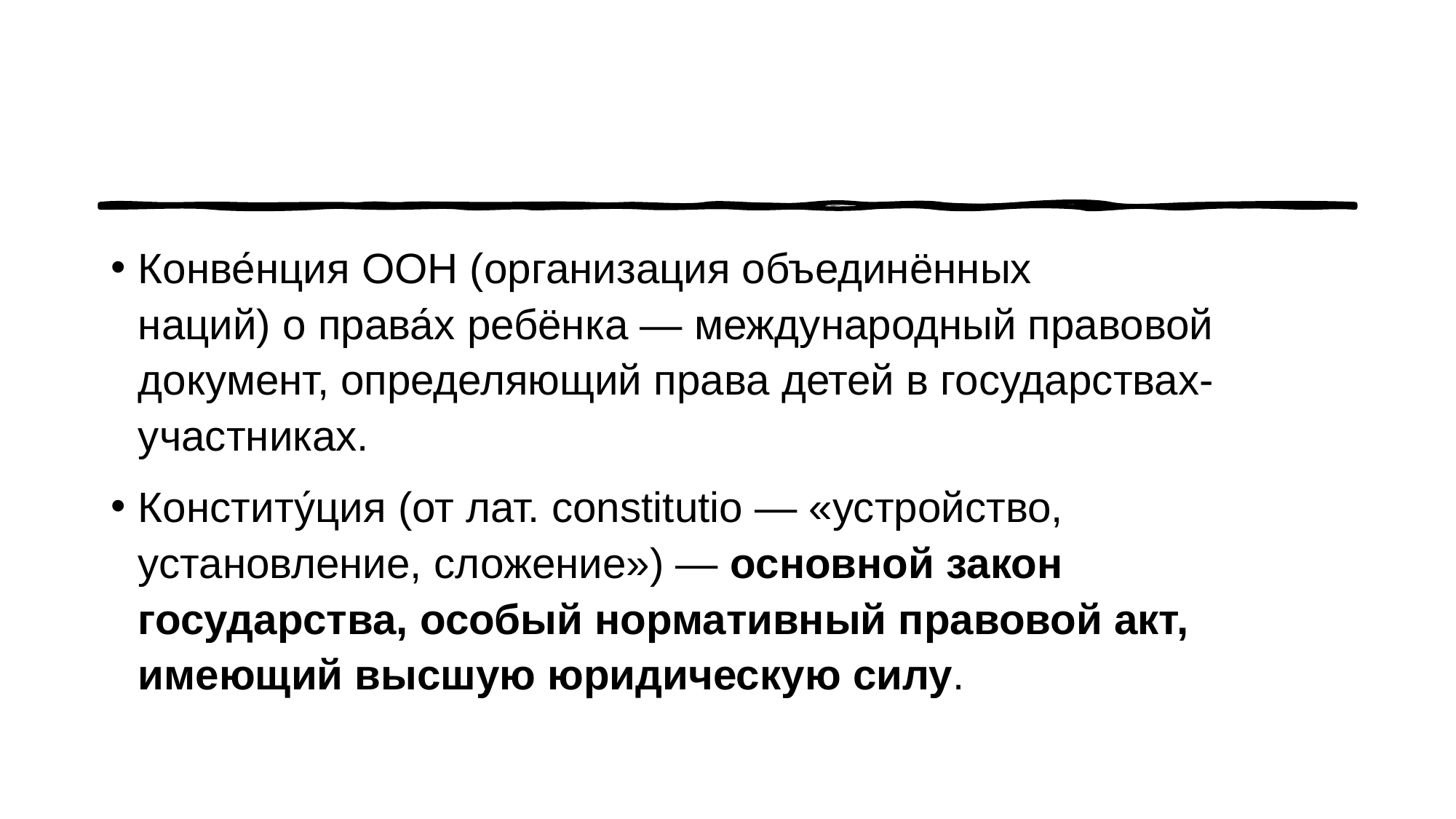

#
Конве́нция ООН (организация объединённых наций) о права́х ребёнка — международный правовой документ, определяющий права детей в государствах-участниках.
Конститу́ция (от лат. constitutio — «устройство, установление, сложение») — основной закон государства, особый нормативный правовой акт, имеющий высшую юридическую силу.